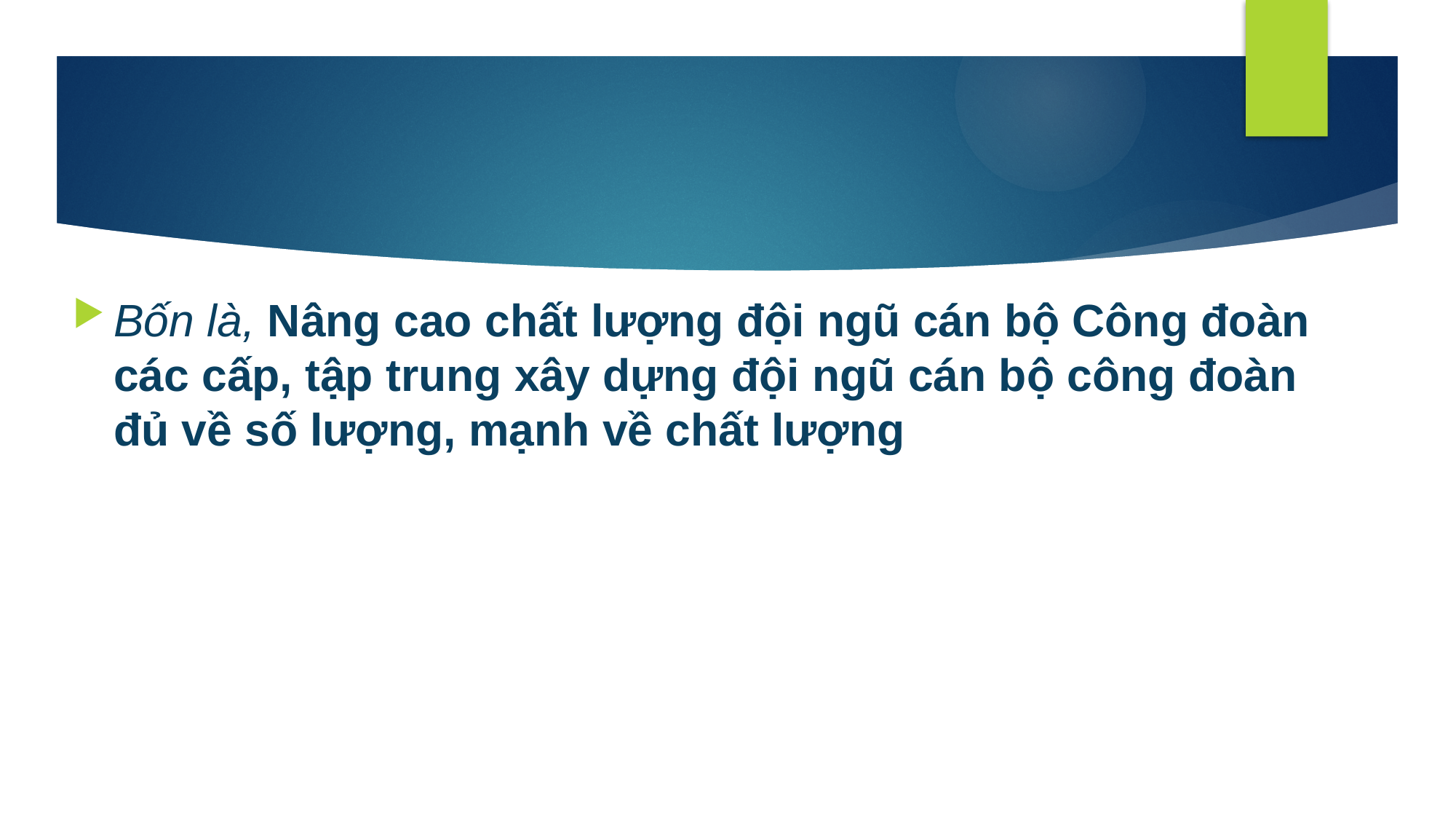

Bốn là, Nâng cao chất lượng đội ngũ cán bộ Công đoàn các cấp, tập trung xây dựng đội ngũ cán bộ công đoàn đủ về số lượng, mạnh về chất lượng